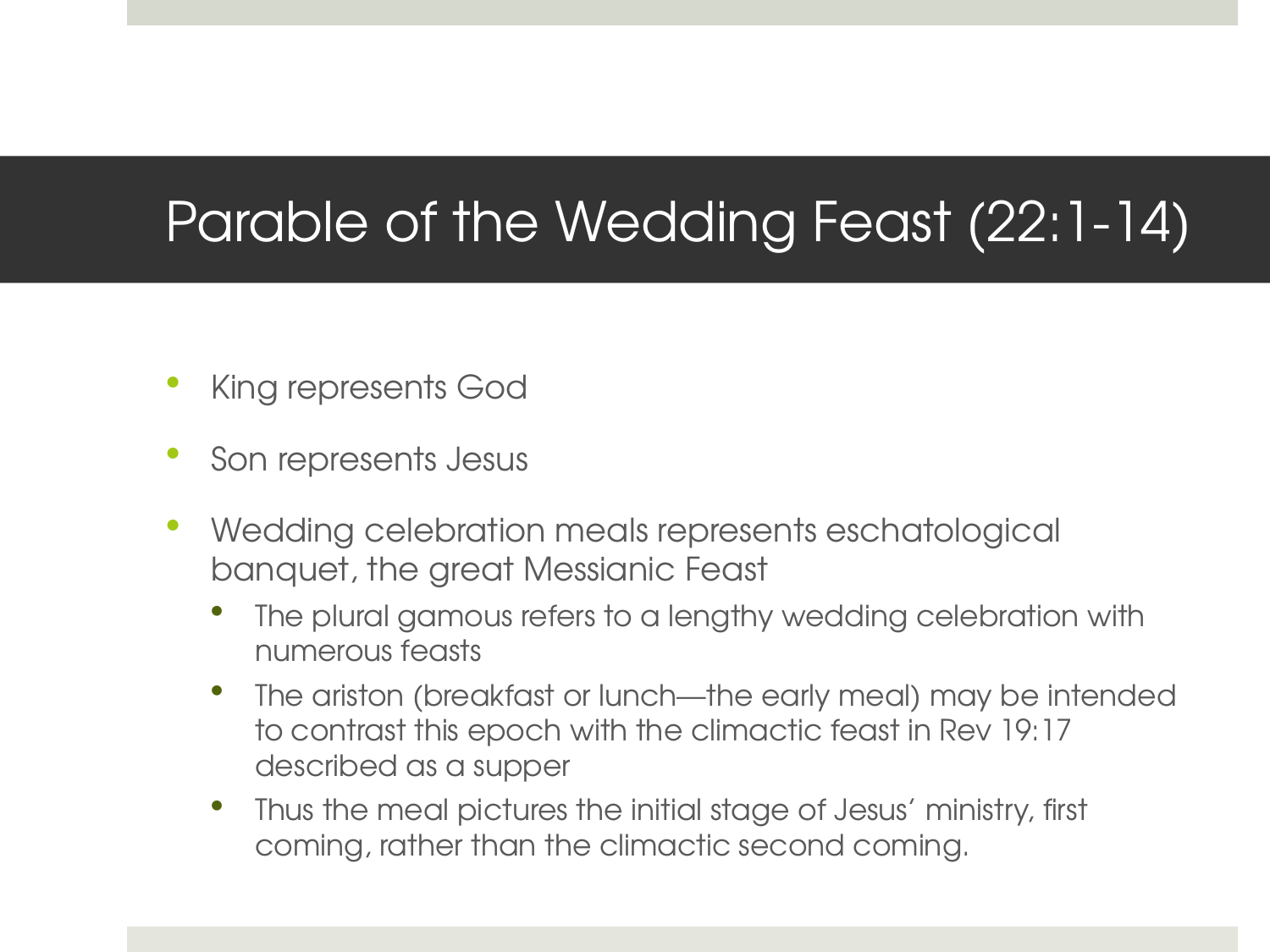

# Parable of the Wedding Feast (22:1-14)
King represents God
Son represents Jesus
Wedding celebration meals represents eschatological banquet, the great Messianic Feast
The plural gamous refers to a lengthy wedding celebration with numerous feasts
The ariston (breakfast or lunch—the early meal) may be intended to contrast this epoch with the climactic feast in Rev 19:17 described as a supper
Thus the meal pictures the initial stage of Jesus’ ministry, first coming, rather than the climactic second coming.